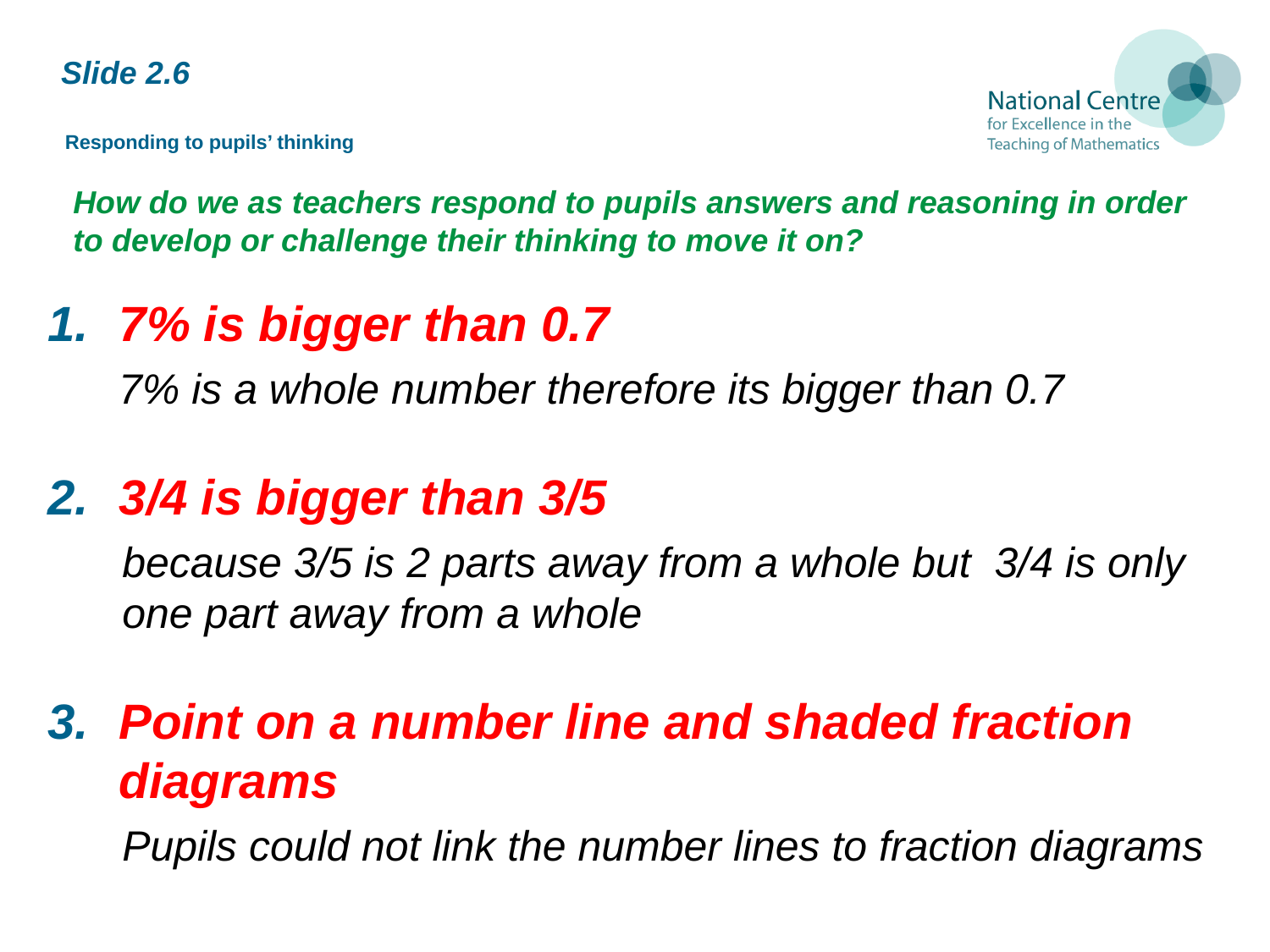

Slide 2.6
# Responding to pupils’ thinking
How do we as teachers respond to pupils answers and reasoning in order to develop or challenge their thinking to move it on?
7% is bigger than 0.7
      7% is a whole number therefore its bigger than 0.7
3/4 is bigger than 3/5
because 3/5 is 2 parts away from a whole but  3/4 is only one part away from a whole
Point on a number line and shaded fraction diagrams
Pupils could not link the number lines to fraction diagrams